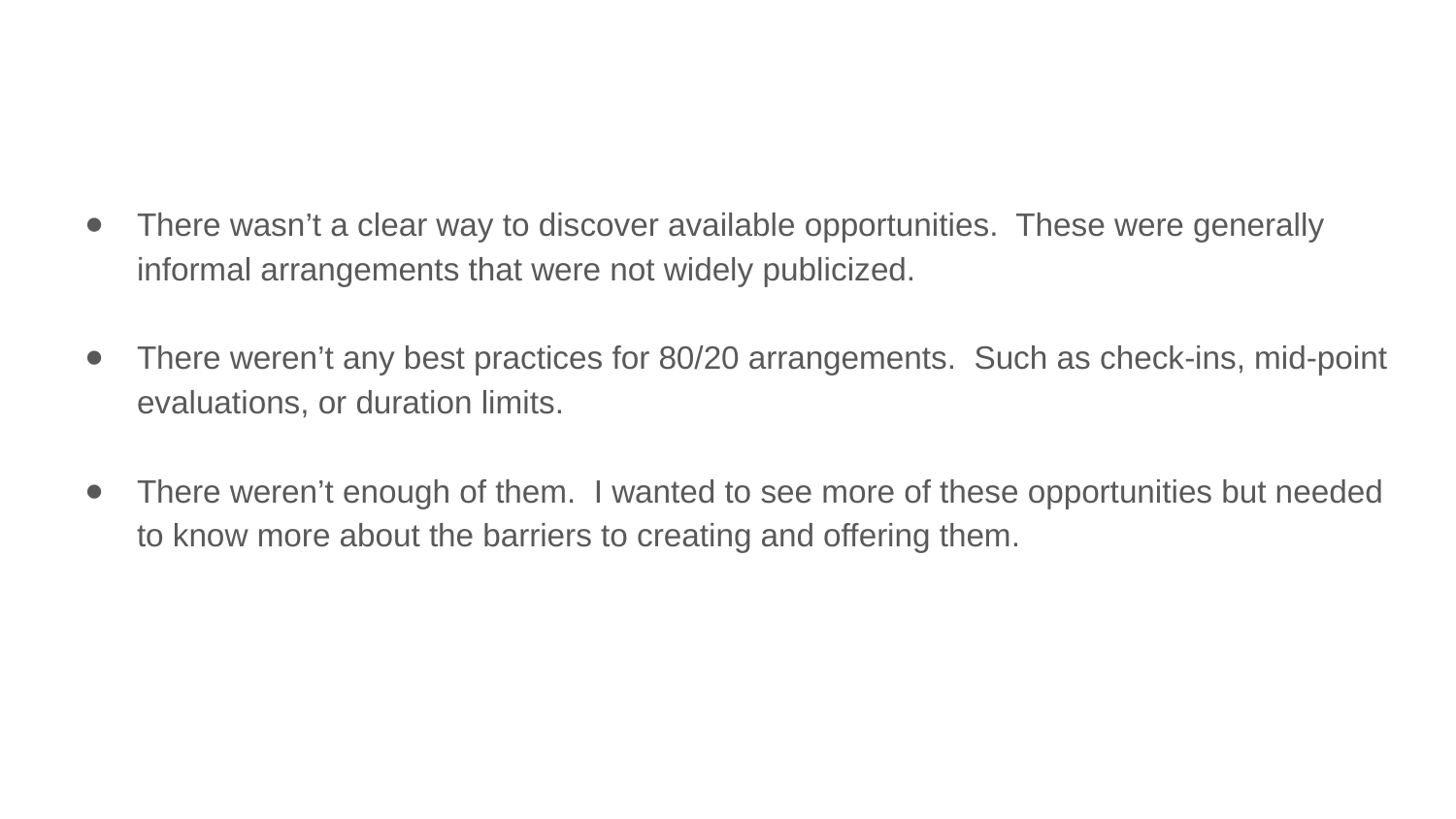

# Unmet Needs

There wasn’t a clear way to discover available opportunities.  These were generally informal arrangements that were not widely publicized.

There weren’t any best practices for 80/20 arrangements.  Such as check-ins, mid-point evaluations, or duration limits.

There weren’t enough of them.  I wanted to see more of these opportunities but needed to know more about the barriers to creating and offering them.